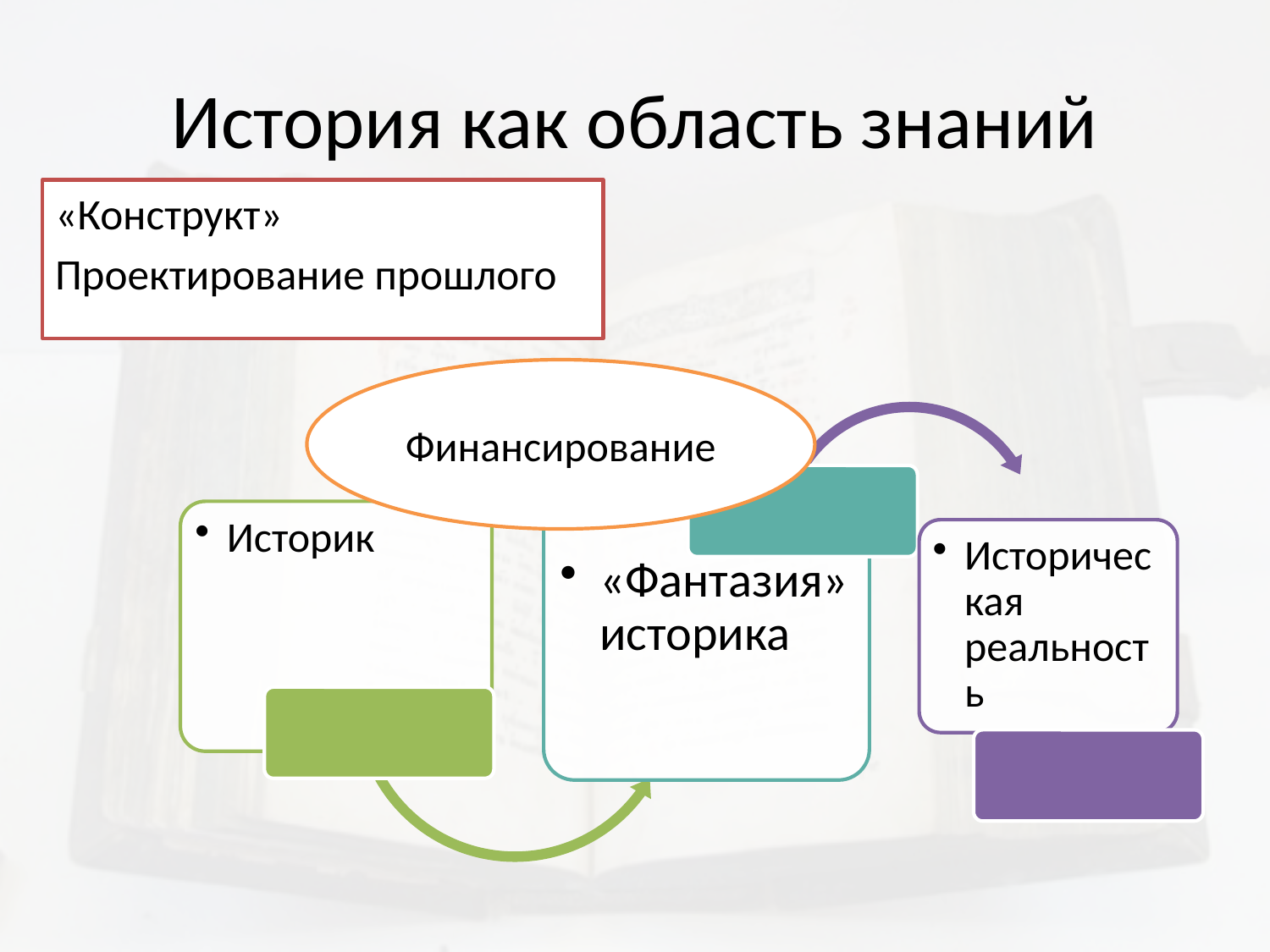

# История как область знаний
«Конструкт»
Проектирование прошлого

Финансирование
Историк

«Фантазия» историка

Историческая  реальность